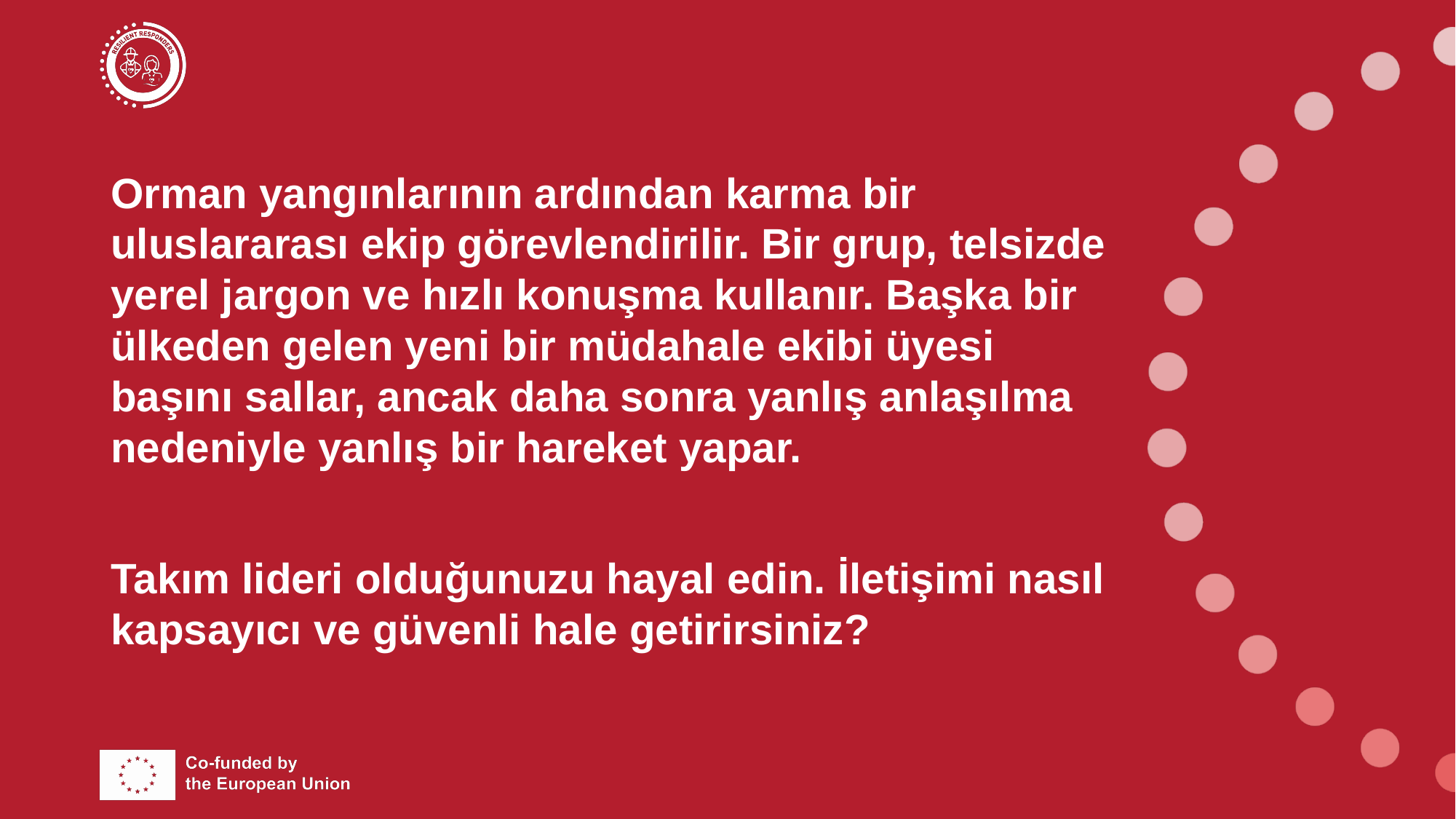

# Orman yangınlarının ardından karma bir uluslararası ekip görevlendirilir. Bir grup, telsizde yerel jargon ve hızlı konuşma kullanır. Başka bir ülkeden gelen yeni bir müdahale ekibi üyesi başını sallar, ancak daha sonra yanlış anlaşılma nedeniyle yanlış bir hareket yapar. Takım lideri olduğunuzu hayal edin. İletişimi nasıl kapsayıcı ve güvenli hale getirirsiniz?